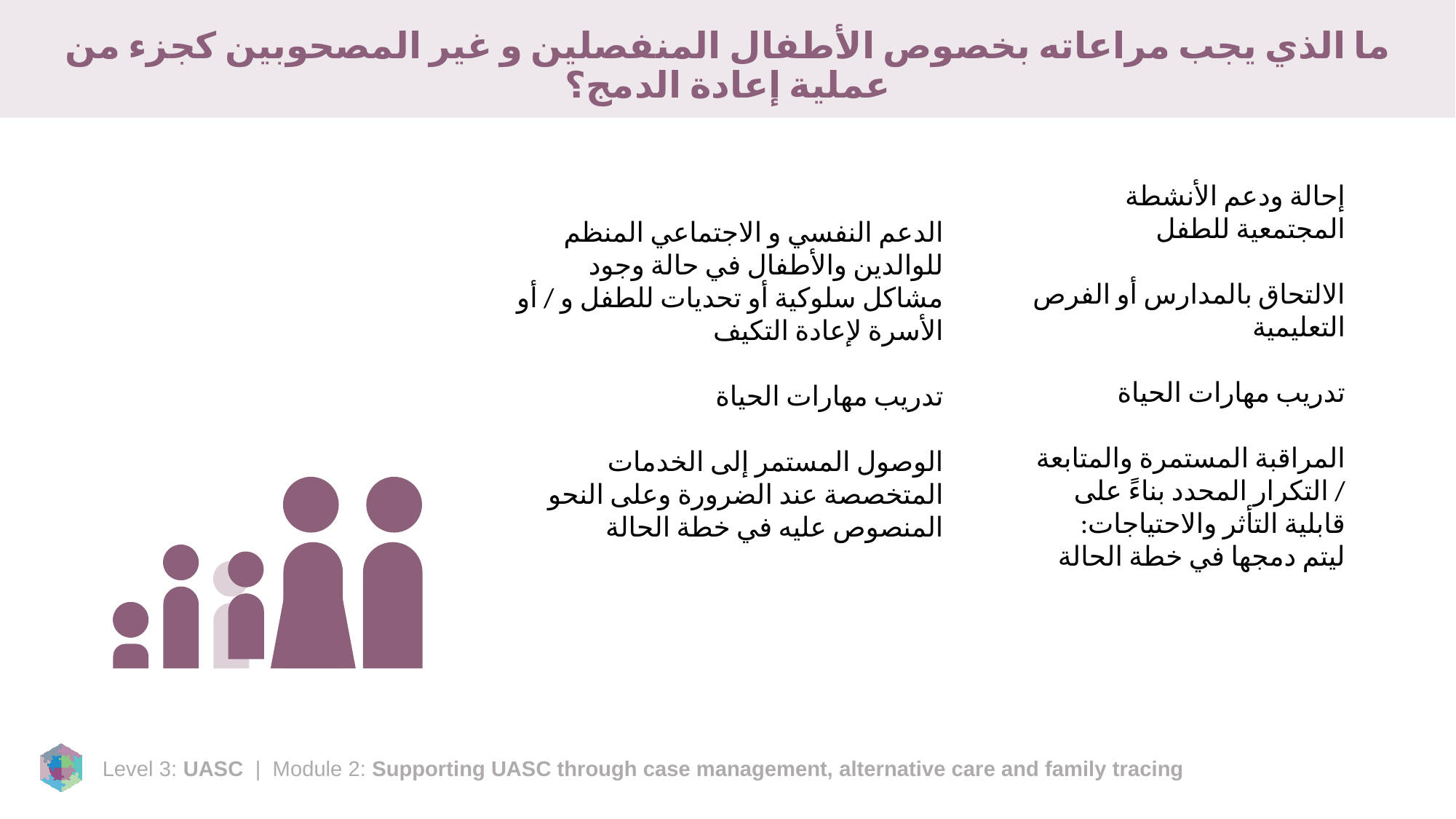

# ما الذي يجب مراعاته بخصوص الأطفال المنفصلين و غير المصحوبين كجزء من عملية إعادة الدمج؟
إحالة ودعم الأنشطة المجتمعية للطفل

الالتحاق بالمدارس أو الفرص التعليمية

تدريب مهارات الحياة

المراقبة المستمرة والمتابعة / التكرار المحدد بناءً على قابلية التأثر والاحتياجات: ليتم دمجها في خطة الحالة
الدعم النفسي و الاجتماعي المنظم للوالدين والأطفال في حالة وجود مشاكل سلوكية أو تحديات للطفل و / أو الأسرة لإعادة التكيف

تدريب مهارات الحياة

الوصول المستمر إلى الخدمات المتخصصة عند الضرورة وعلى النحو المنصوص عليه في خطة الحالة